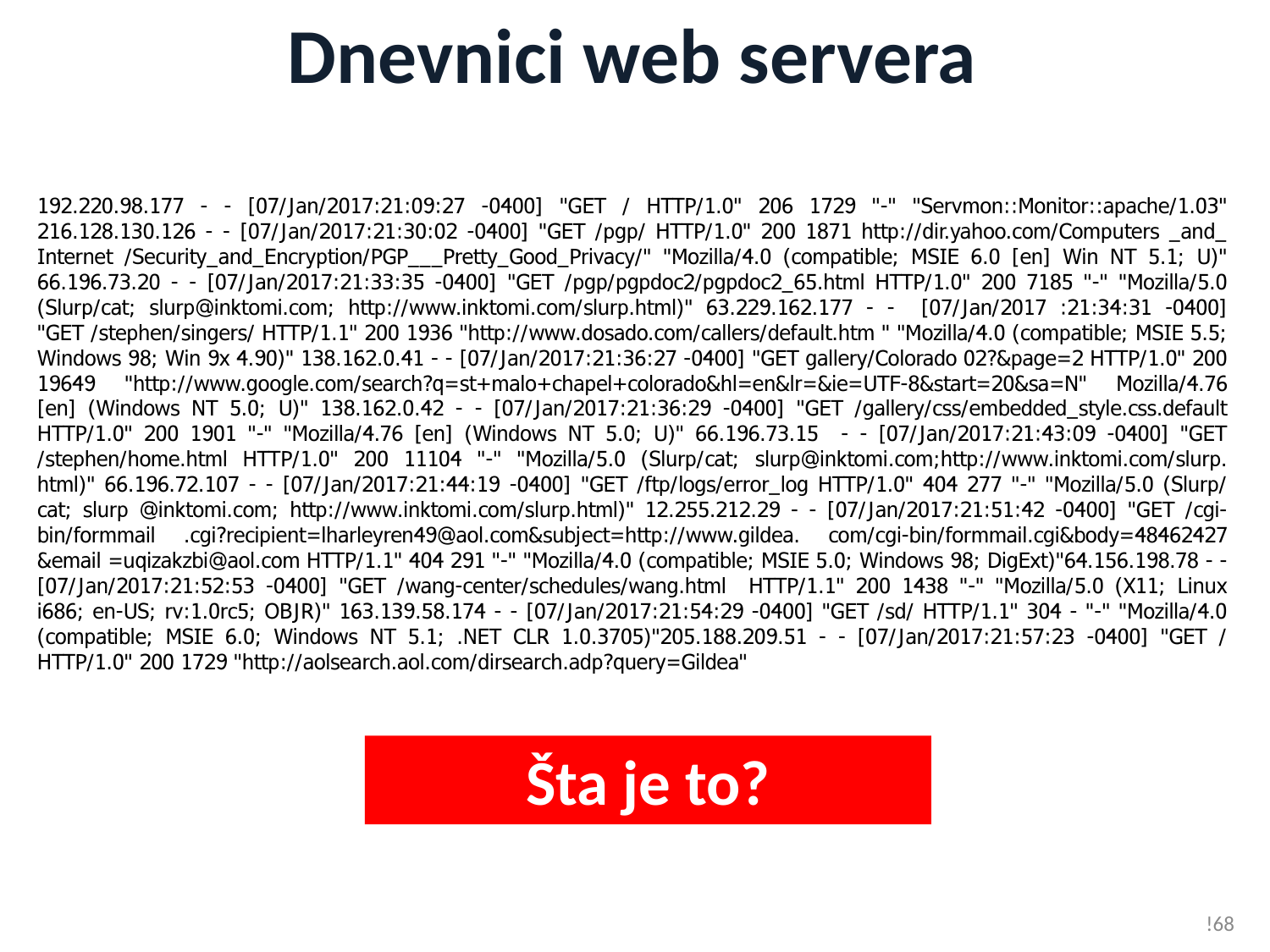

# Dnevnici web servera
192.220.98.177 - - [07/Jan/2017:21:09:27 -0400] "GET / HTTP/1.0" 206 1729 "-" "Servmon::Monitor::apache/1.03" 216.128.130.126 - - [07/Jan/2017:21:30:02 -0400] "GET /pgp/ HTTP/1.0" 200 1871 http://dir.yahoo.com/Computers _and_ Internet /Security_and_Encryption/PGP___Pretty_Good_Privacy/" "Mozilla/4.0 (compatible; MSIE 6.0 [en] Win NT 5.1; U)" 66.196.73.20 - - [07/Jan/2017:21:33:35 -0400] "GET /pgp/pgpdoc2/pgpdoc2_65.html HTTP/1.0" 200 7185 "-" "Mozilla/5.0 (Slurp/cat; slurp@inktomi.com; http://www.inktomi.com/slurp.html)" 63.229.162.177 - -  [07/Jan/2017 :21:34:31 -0400] "GET /stephen/singers/ HTTP/1.1" 200 1936 "http://www.dosado.com/callers/default.htm " "Mozilla/4.0 (compatible; MSIE 5.5; Windows 98; Win 9x 4.90)" 138.162.0.41 - - [07/Jan/2017:21:36:27 -0400] "GET gallery/Colorado 02?&page=2 HTTP/1.0" 200 19649 "http://www.google.com/search?q=st+malo+chapel+colorado&hl=en&lr=&ie=UTF-8&start=20&sa=N" Mozilla/4.76 [en] (Windows NT 5.0; U)" 138.162.0.42 - - [07/Jan/2017:21:36:29 -0400] "GET /gallery/css/embedded_style.css.default HTTP/1.0" 200 1901 "-" "Mozilla/4.76 [en] (Windows NT 5.0; U)" 66.196.73.15  - - [07/Jan/2017:21:43:09 -0400] "GET /stephen/home.html HTTP/1.0" 200 11104 "-" "Mozilla/5.0 (Slurp/cat; slurp@inktomi.com;http://www.inktomi.com/slurp. html)" 66.196.72.107 - - [07/Jan/2017:21:44:19 -0400] "GET /ftp/logs/error_log HTTP/1.0" 404 277 "-" "Mozilla/5.0 (Slurp/ cat; slurp @inktomi.com; http://www.inktomi.com/slurp.html)" 12.255.212.29 - - [07/Jan/2017:21:51:42 -0400] "GET /cgi-bin/formmail .cgi?recipient=lharleyren49@aol.com&subject=http://www.gildea. com/cgi-bin/formmail.cgi&body=48462427 &email =uqizakzbi@aol.com HTTP/1.1" 404 291 "-" "Mozilla/4.0 (compatible; MSIE 5.0; Windows 98; DigExt)"64.156.198.78 - - [07/Jan/2017:21:52:53 -0400] "GET /wang-center/schedules/wang.html  HTTP/1.1" 200 1438 "-" "Mozilla/5.0 (X11; Linux i686; en-US; rv:1.0rc5; OBJR)" 163.139.58.174 - - [07/Jan/2017:21:54:29 -0400] "GET /sd/ HTTP/1.1" 304 - "-" "Mozilla/4.0 (compatible; MSIE 6.0; Windows NT 5.1; .NET CLR 1.0.3705)"205.188.209.51 - - [07/Jan/2017:21:57:23 -0400] "GET / HTTP/1.0" 200 1729 "http://aolsearch.aol.com/dirsearch.adp?query=Gildea"

Šta je to?
!68